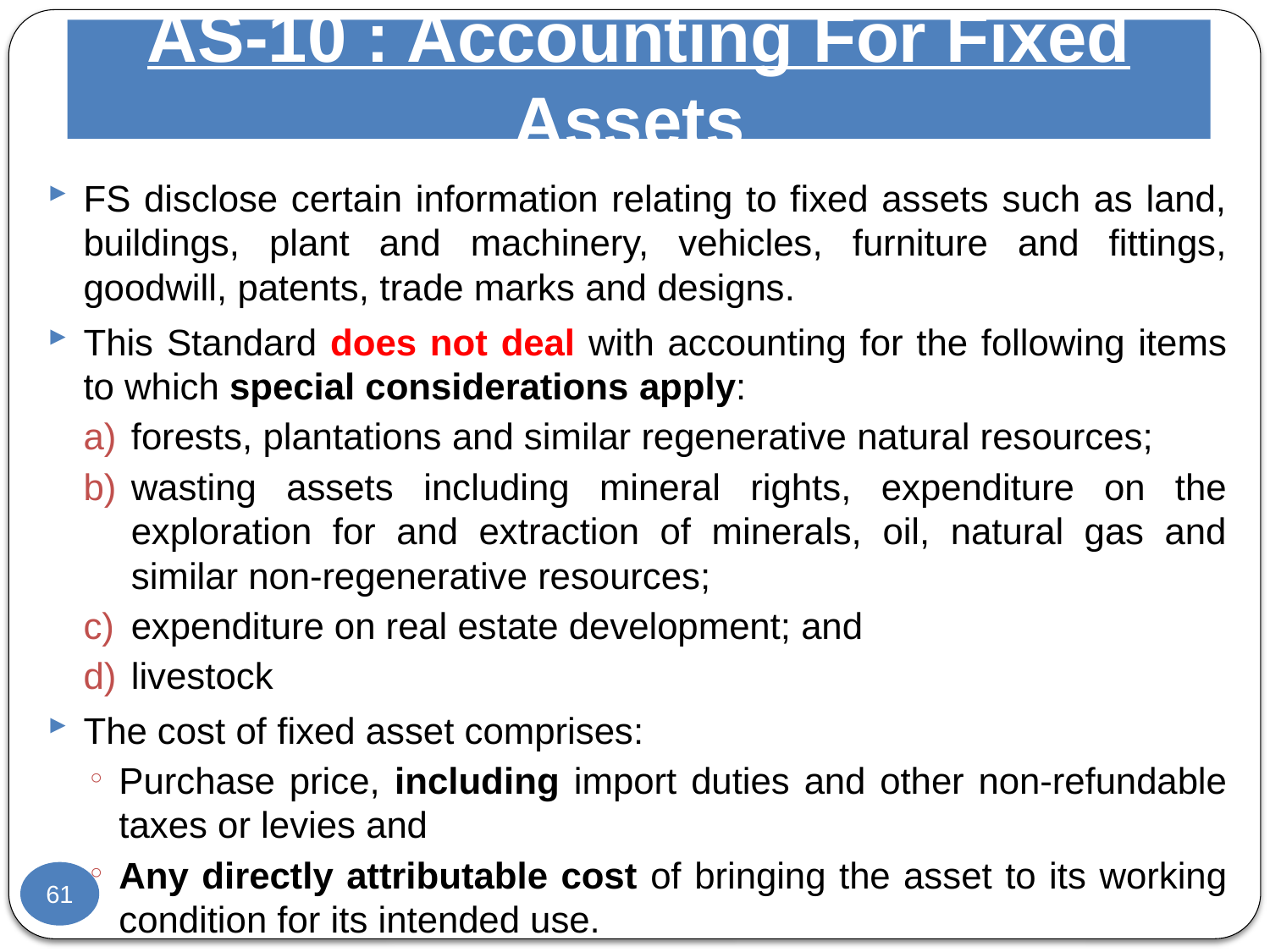

# AS-10 : Accounting For Fixed Assets
FS disclose certain information relating to fixed assets such as land, buildings, plant and machinery, vehicles, furniture and fittings, goodwill, patents, trade marks and designs.
This Standard does not deal with accounting for the following items to which special considerations apply:
forests, plantations and similar regenerative natural resources;
wasting assets including mineral rights, expenditure on the exploration for and extraction of minerals, oil, natural gas and similar non-regenerative resources;
expenditure on real estate development; and
livestock
The cost of fixed asset comprises:
Purchase price, including import duties and other non-refundable taxes or levies and
Any directly attributable cost of bringing the asset to its working condition for its intended use.
61